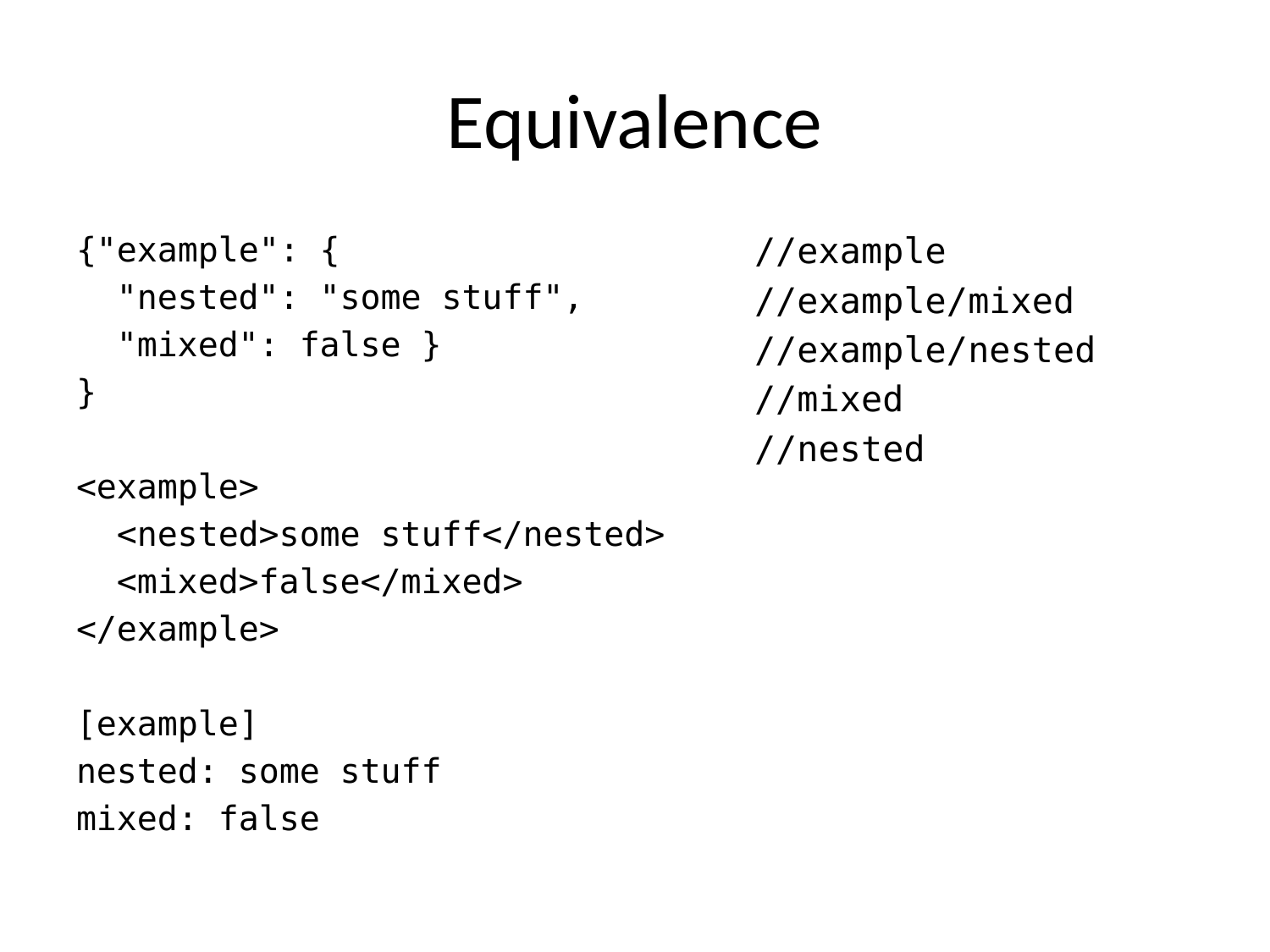

# Equivalence
{"example": {
  "nested": "some stuff",
  "mixed": false }
}

<example>
  <nested>some stuff</nested>
  <mixed>false</mixed>
</example>

[example]
nested: some stuff
mixed: false
//example
//example/mixed
//example/nested
//mixed
//nested